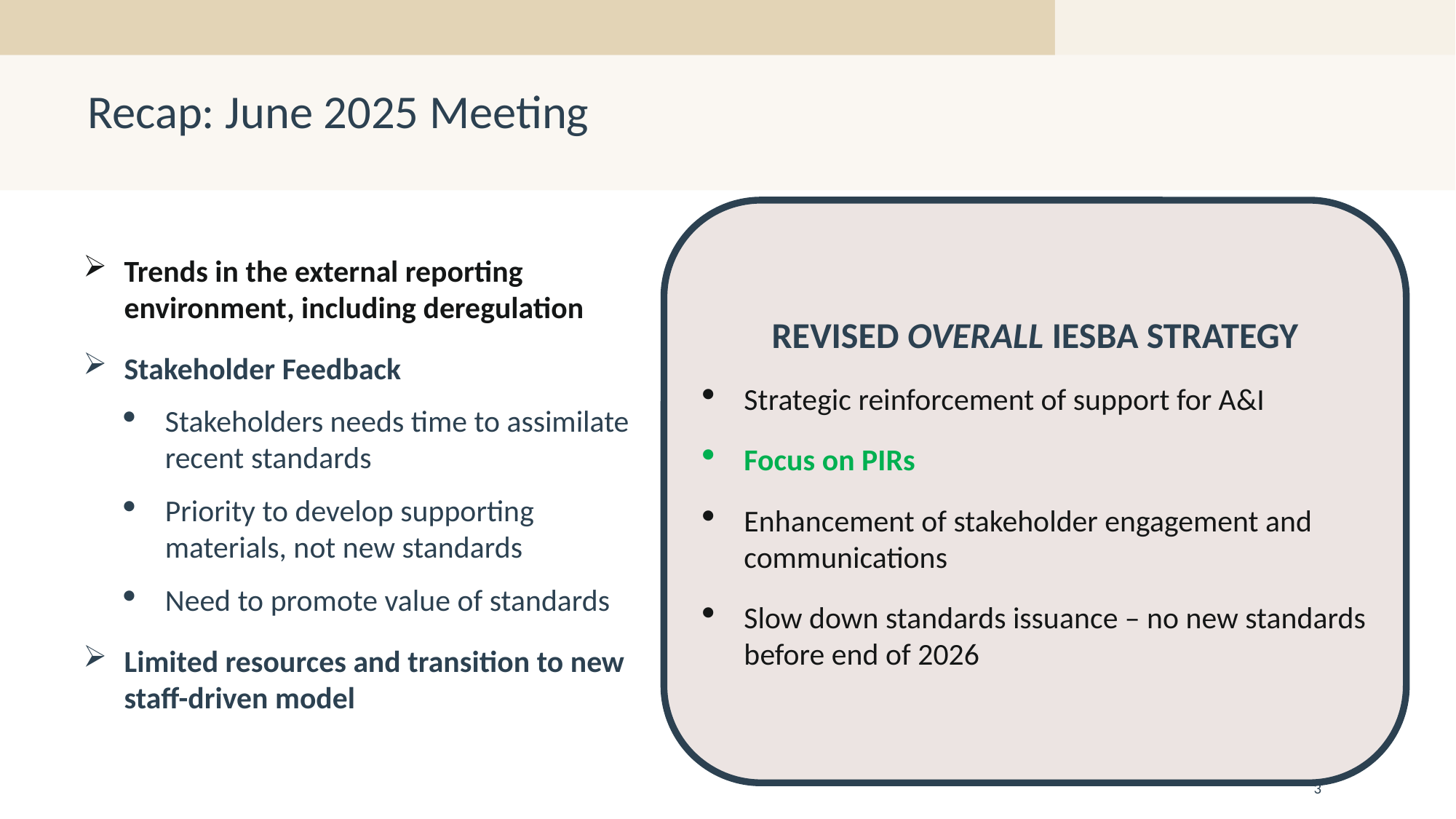

# Recap: June 2025 Meeting
REVISED OVERALL IESBA STRATEGY
Strategic reinforcement of support for A&I
Focus on PIRs
Enhancement of stakeholder engagement and communications
Slow down standards issuance – no new standards before end of 2026
Trends in the external reporting environment, including deregulation
Stakeholder Feedback
Stakeholders needs time to assimilate recent standards
Priority to develop supporting materials, not new standards
Need to promote value of standards
Limited resources and transition to new staff-driven model

3